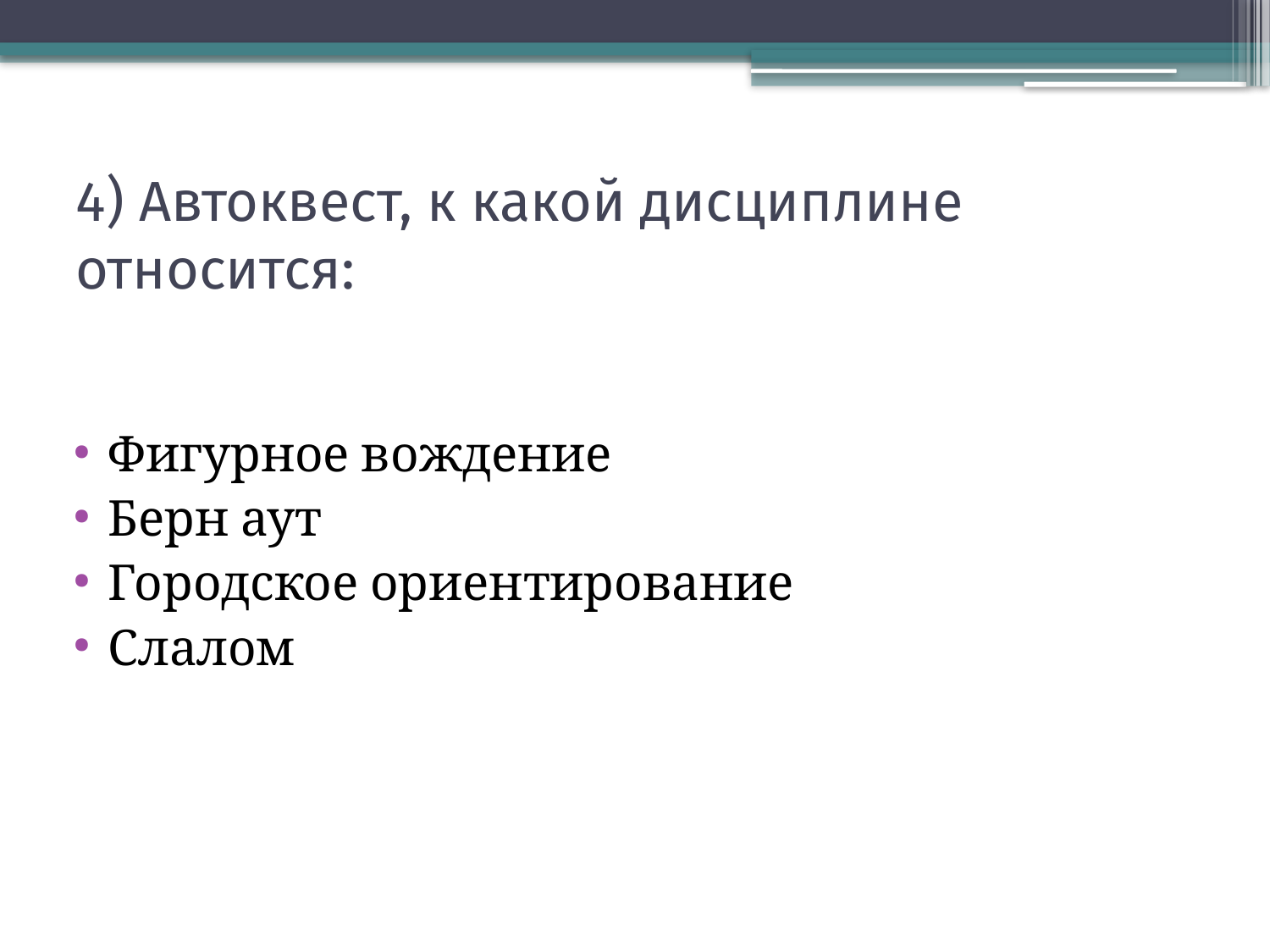

# 4) Автоквест, к какой дисциплине относится:
Фигурное вождение
Берн аут
Городское ориентирование
Слалом